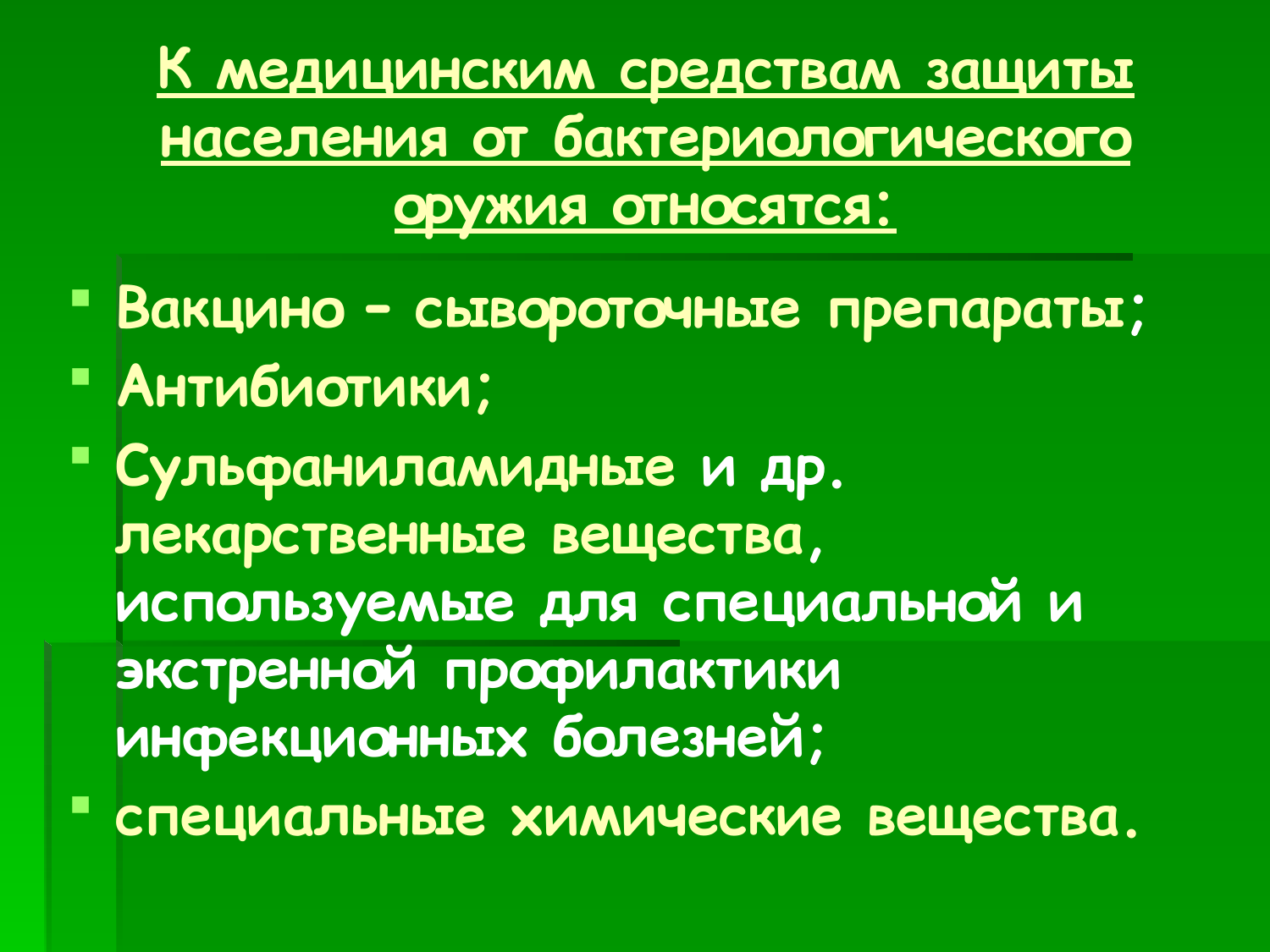

# К медицинским средствам защиты населения от бактериологического оружия относятся:
Вакцино – сывороточные препараты;
Антибиотики;
Сульфаниламидные и др. лекарственные вещества, используемые для специальной и экстренной профилактики инфекционных болезней;
специальные химические вещества.